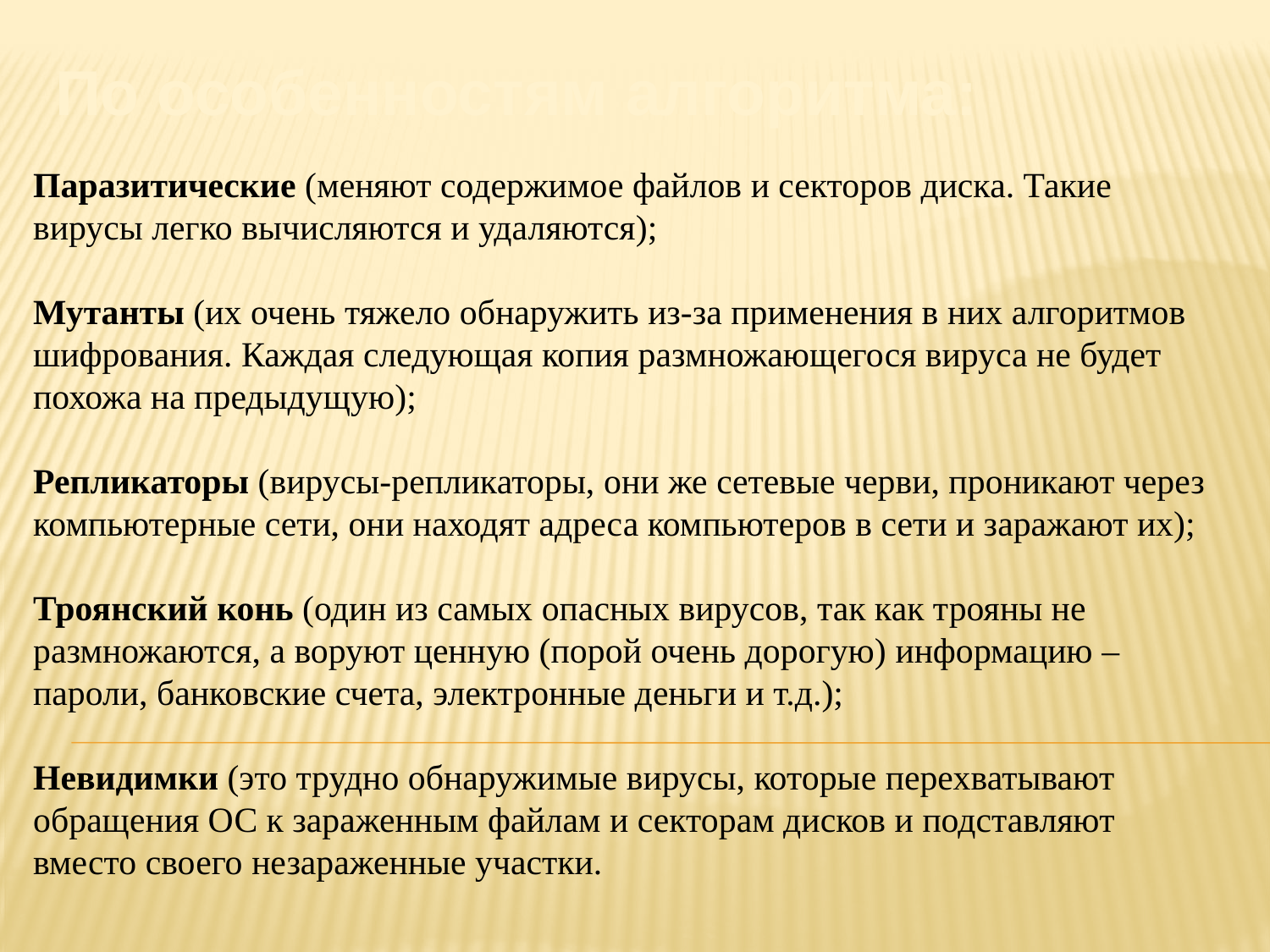

По особенностям алгоритма:

Паразитические (меняют содержимое файлов и секторов диска. Такие вирусы легко вычисляются и удаляются);
Мутанты (их очень тяжело обнаружить из-за применения в них алгоритмов шифрования. Каждая следующая копия размножающегося вируса не будет похожа на предыдущую);
Репликаторы (вирусы-репликаторы, они же сетевые черви, проникают через компьютерные сети, они находят адреса компьютеров в сети и заражают их);
Троянский конь (один из самых опасных вирусов, так как трояны не размножаются, а воруют ценную (порой очень дорогую) информацию – пароли, банковские счета, электронные деньги и т.д.);
Невидимки (это трудно обнаружимые вирусы, которые перехватывают обращения ОС к зараженным файлам и секторам дисков и подставляют вместо своего незараженные участки.